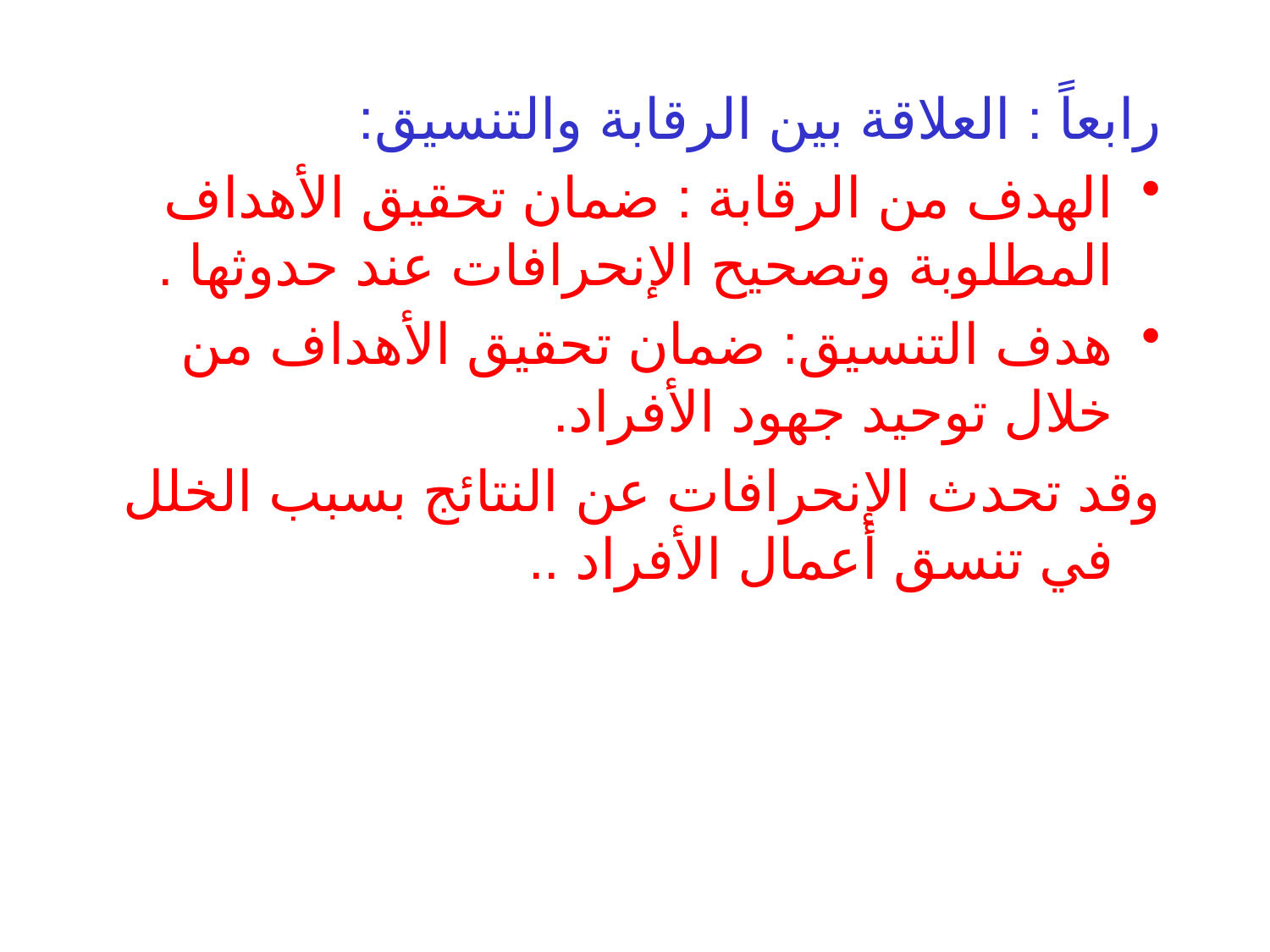

رابعاً : العلاقة بين الرقابة والتنسيق:
الهدف من الرقابة : ضمان تحقيق الأهداف المطلوبة وتصحيح الإنحرافات عند حدوثها .
هدف التنسيق: ضمان تحقيق الأهداف من خلال توحيد جهود الأفراد.
وقد تحدث الإنحرافات عن النتائج بسبب الخلل في تنسق أعمال الأفراد ..